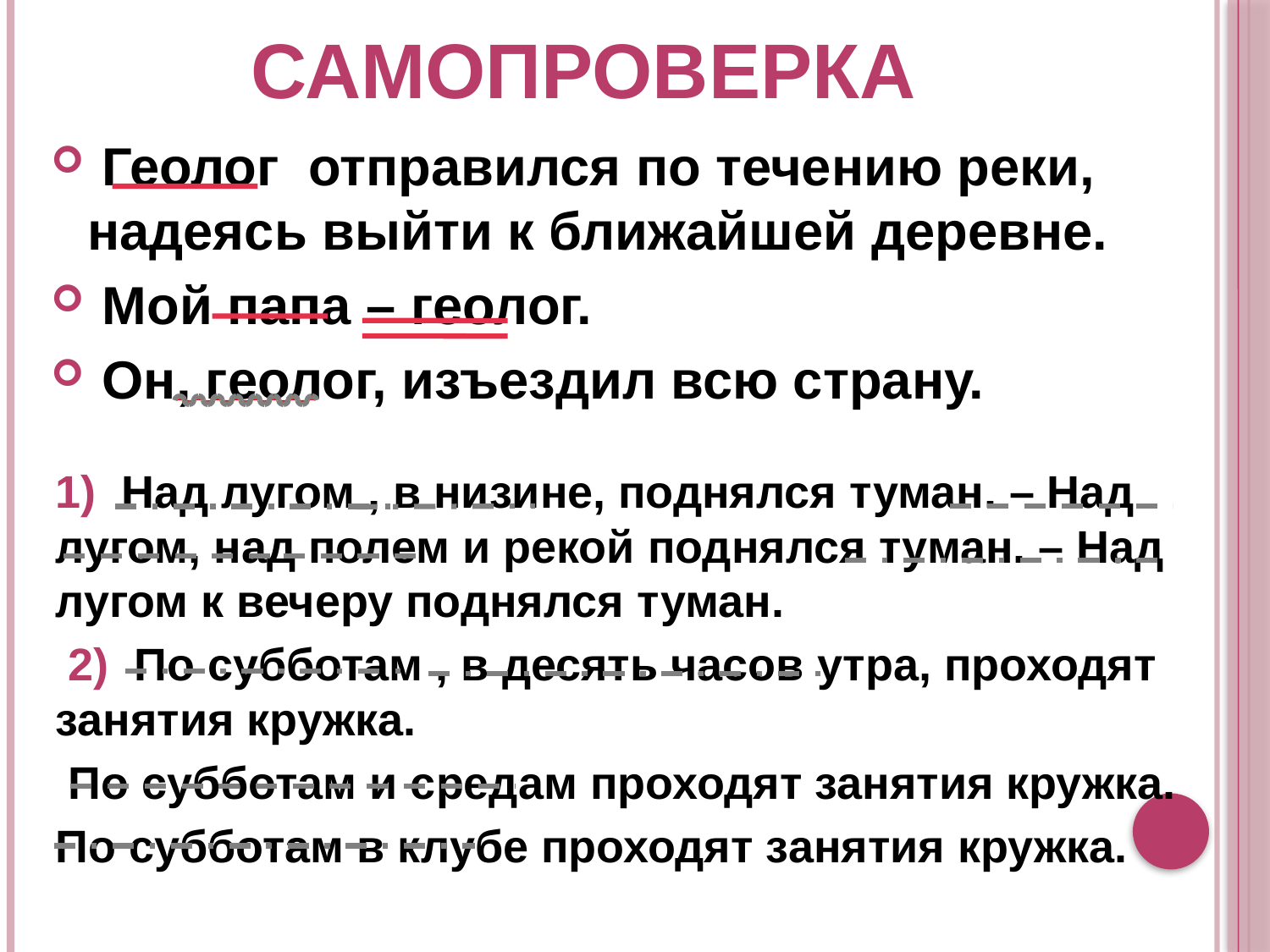

# Самопроверка
 Геолог  отправился по течению реки, надеясь выйти к ближайшей деревне.
 Мой папа – геолог.
 Он, геолог, изъездил всю страну.

1)  Над лугом , в низине, поднялся туман. – Над лугом, над полем и рекой поднялся туман. – Над лугом к вечеру поднялся туман.
 2)  По субботам , в десять часов утра, проходят занятия кружка.
 По субботам и средам проходят занятия кружка.
По субботам в клубе проходят занятия кружка.